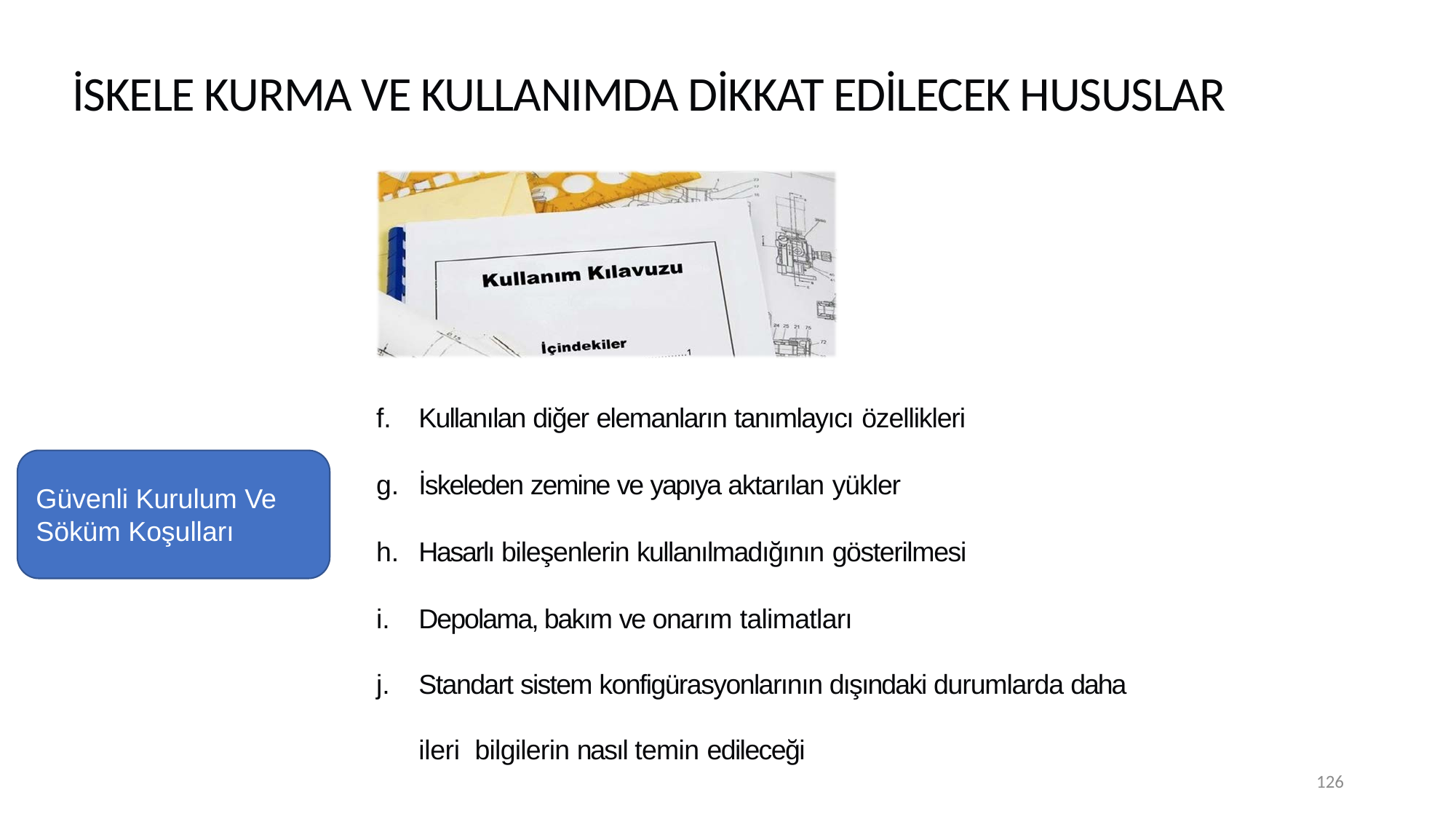

İSKELE KURMA VE KULLANIMDA DİKKAT EDİLECEK HUSUSLAR

Kullanılan diğer elemanların tanımlayıcı özellikleri

İskeleden zemine ve yapıya aktarılan yükler

Hasarlı bileşenlerin kullanılmadığının gösterilmesi

Depolama, bakım ve onarım talimatları
Standart sistem konfigürasyonlarının dışındaki durumlarda daha ileri  bilgilerin nasıl temin edileceği
Güvenli Kurulum Ve Söküm Koşulları
126